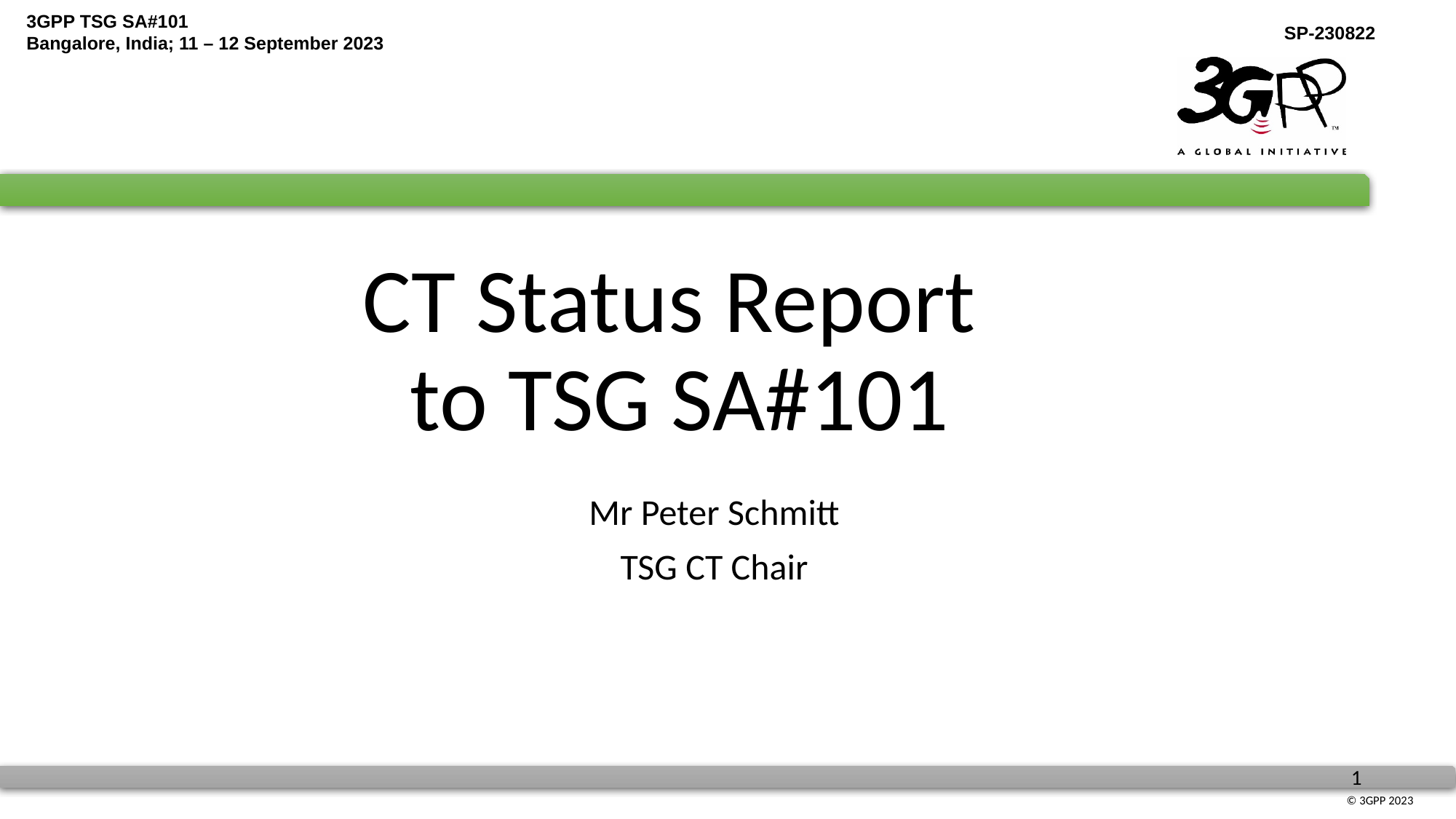

# CT Status Report to TSG SA#101
Mr Peter Schmitt
TSG CT Chair